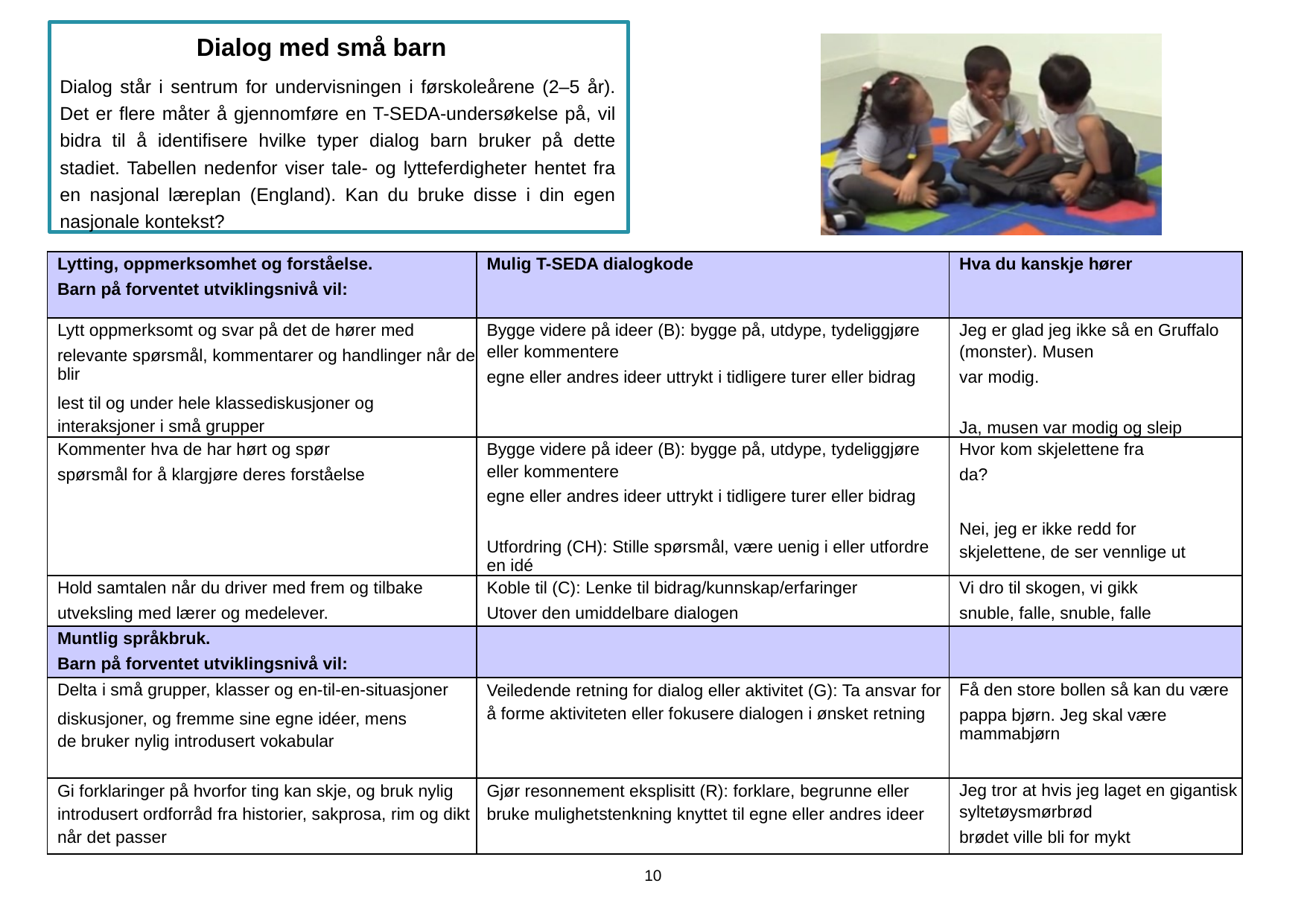

Dialog med små barn
Dialog står i sentrum for undervisningen i førskoleårene (2–5 år). Det er flere måter å gjennomføre en T-SEDA-undersøkelse på, vil bidra til å identifisere hvilke typer dialog barn bruker på dette stadiet. Tabellen nedenfor viser tale- og lytteferdigheter hentet fra en nasjonal læreplan (England). Kan du bruke disse i din egen nasjonale kontekst?

| Lytting, oppmerksomhet og forståelse. Barn på forventet utviklingsnivå vil: | Mulig T-SEDA dialogkode | Hva du kanskje hører |
| --- | --- | --- |
| Lytt oppmerksomt og svar på det de hører med relevante spørsmål, kommentarer og handlinger når de blir lest til og under hele klassediskusjoner og interaksjoner i små grupper | Bygge videre på ideer (B): bygge på, utdype, tydeliggjøre eller kommentere egne eller andres ideer uttrykt i tidligere turer eller bidrag | Jeg er glad jeg ikke så en Gruffalo (monster). Musen var modig. Ja, musen var modig og sleip |
| Kommenter hva de har hørt og spør spørsmål for å klargjøre deres forståelse | Bygge videre på ideer (B): bygge på, utdype, tydeliggjøre eller kommentere egne eller andres ideer uttrykt i tidligere turer eller bidrag Utfordring (CH): Stille spørsmål, være uenig i eller utfordre en idé | Hvor kom skjelettene fra da? Nei, jeg er ikke redd for skjelettene, de ser vennlige ut |
| Hold samtalen når du driver med frem og tilbake utveksling med lærer og medelever. | Koble til (C): Lenke til bidrag/kunnskap/erfaringer Utover den umiddelbare dialogen | Vi dro til skogen, vi gikk snuble, falle, snuble, falle |
| Muntlig språkbruk. Barn på forventet utviklingsnivå vil: |  |  |
| Delta i små grupper, klasser og en-til-en-situasjoner diskusjoner, og fremme sine egne idéer, mens de bruker nylig introdusert vokabular | Veiledende retning for dialog eller aktivitet (G): Ta ansvar for å forme aktiviteten eller fokusere dialogen i ønsket retning | Få den store bollen så kan du være pappa bjørn. Jeg skal være mammabjørn |
| Gi forklaringer på hvorfor ting kan skje, og bruk nylig introdusert ordforråd fra historier, sakprosa, rim og dikt når det passer | Gjør resonnement eksplisitt (R): forklare, begrunne eller bruke mulighetstenkning knyttet til egne eller andres ideer | Jeg tror at hvis jeg laget en gigantisk syltetøysmørbrød brødet ville bli for mykt |
10